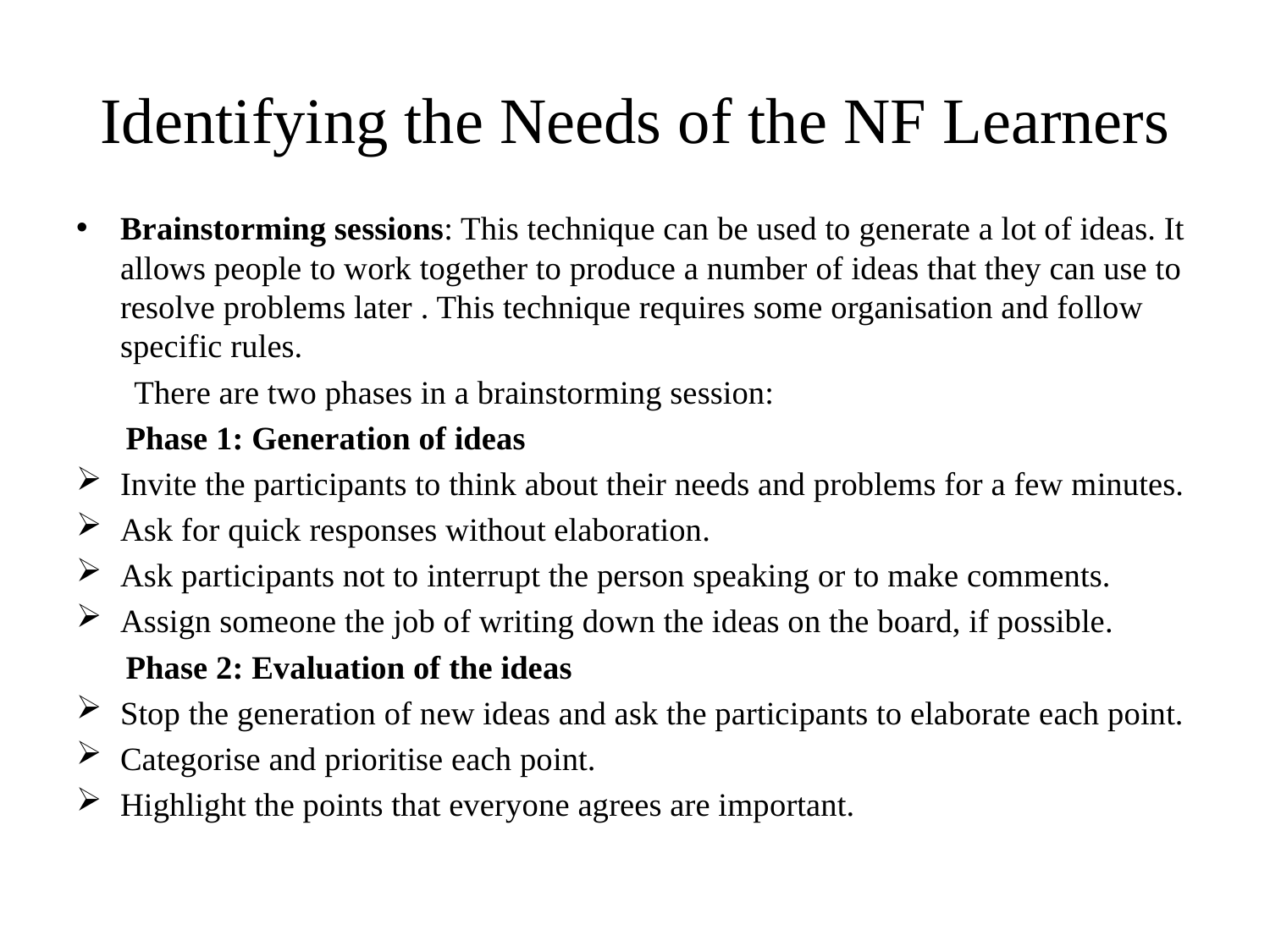

# Identifying the Needs of the NF Learners
Brainstorming sessions: This technique can be used to generate a lot of ideas. It allows people to work together to produce a number of ideas that they can use to resolve problems later . This technique requires some organisation and follow specific rules.
       There are two phases in a brainstorming session:
      Phase 1: Generation of ideas
Invite the participants to think about their needs and problems for a few minutes.
Ask for quick responses without elaboration.
Ask participants not to interrupt the person speaking or to make comments.
Assign someone the job of writing down the ideas on the board, if possible.
      Phase 2: Evaluation of the ideas
Stop the generation of new ideas and ask the participants to elaborate each point.
Categorise and prioritise each point.
Highlight the points that everyone agrees are important.